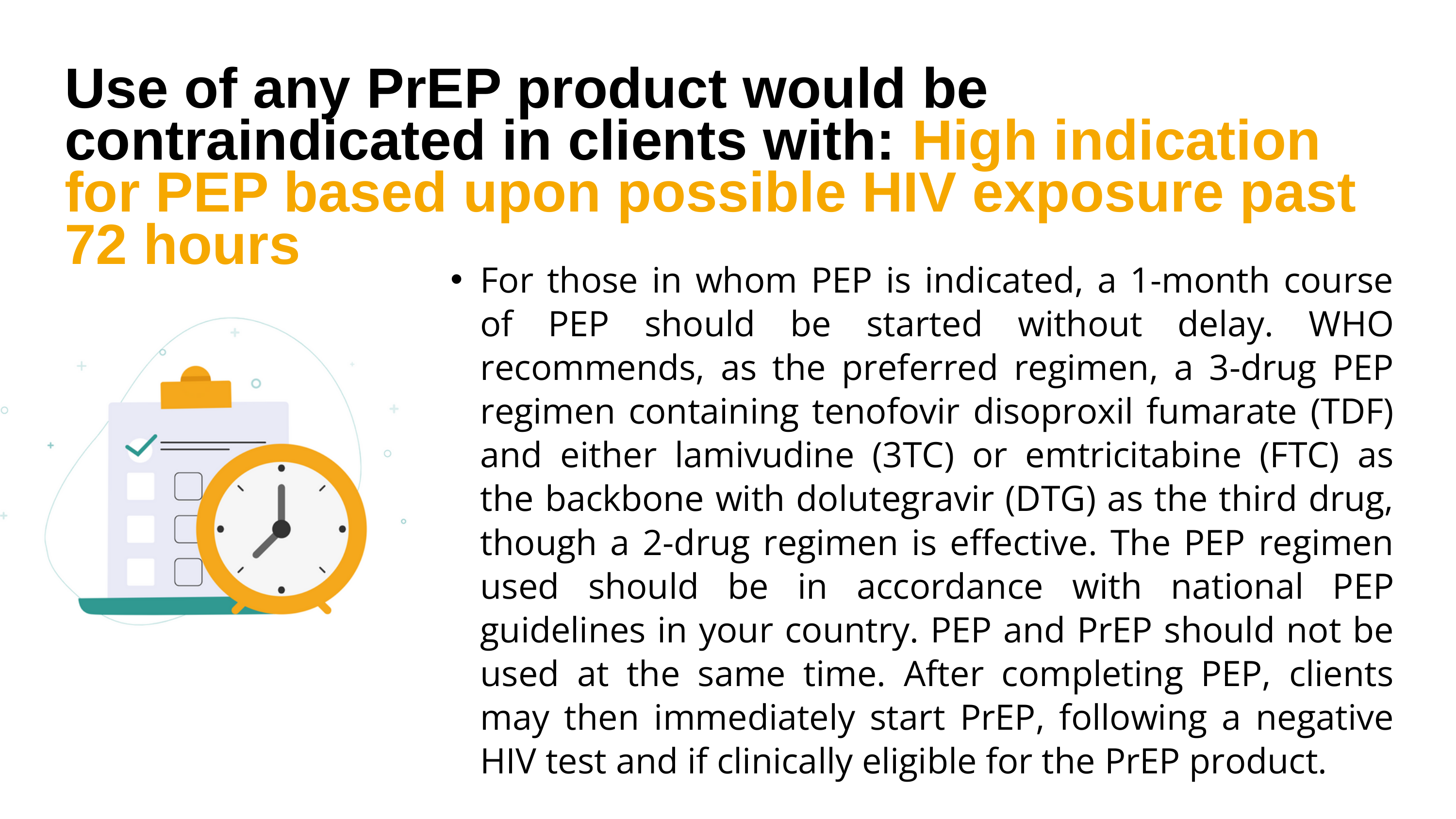

Use of any PrEP product would be contraindicated in clients with: High indication for PEP based upon possible HIV exposure past 72 hours

For those in whom PEP is indicated, a 1-month course of PEP should be started without delay. WHO recommends, as the preferred regimen, a 3-drug PEP regimen containing tenofovir disoproxil fumarate (TDF) and either lamivudine (3TC) or emtricitabine (FTC) as the backbone with dolutegravir (DTG) as the third drug, though a 2-drug regimen is effective. The PEP regimen used should be in accordance with national PEP guidelines in your country. PEP and PrEP should not be used at the same time. After completing PEP, clients may then immediately start PrEP, following a negative HIV test and if clinically eligible for the PrEP product.